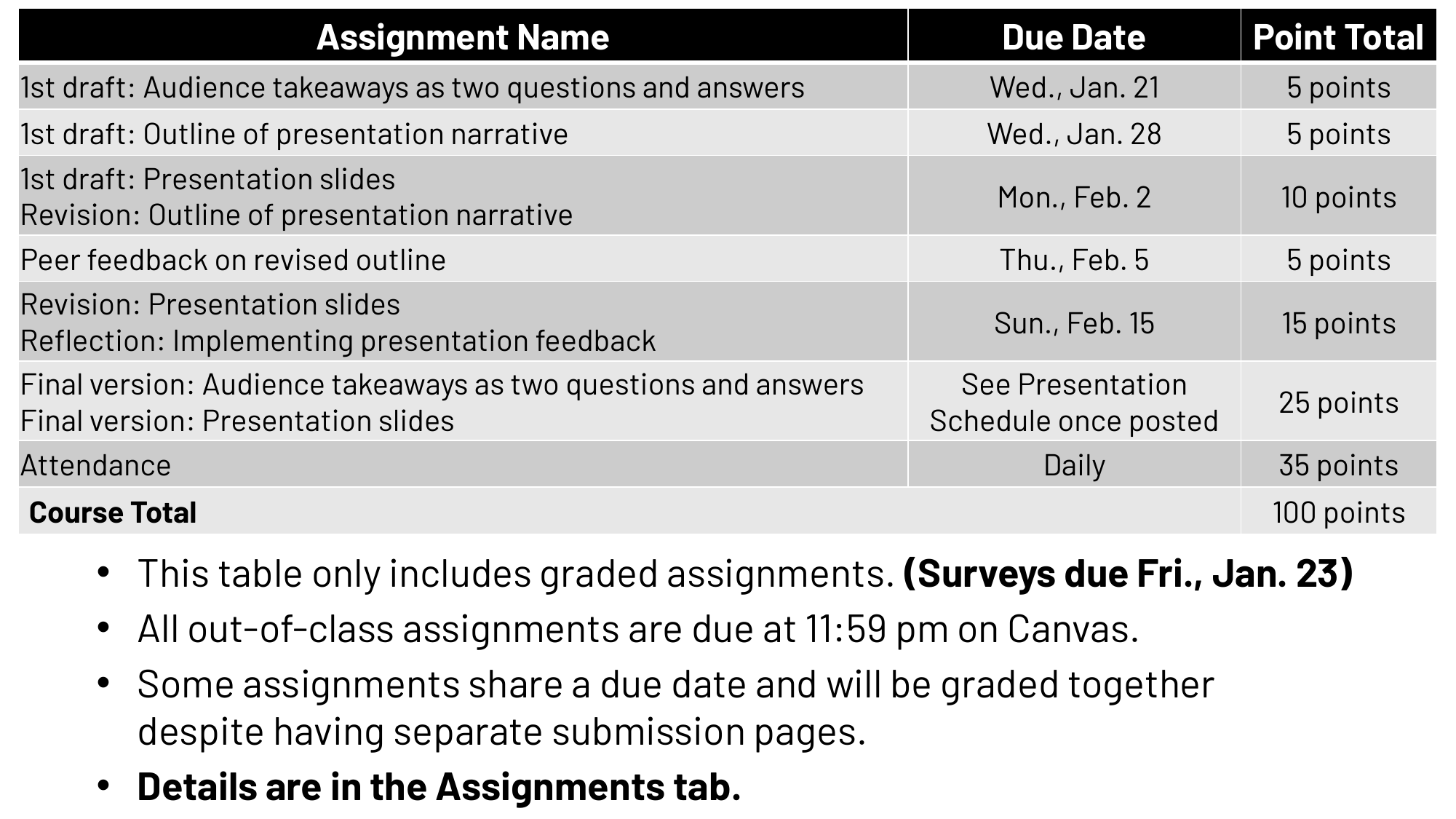

| Assignment Name | Due Date | Point Total |
| --- | --- | --- |
| 1st draft: Audience takeaways as two questions and answers | Wed., Jan. 21 | 5 points |
| 1st draft: Outline of presentation narrative | Wed., Jan. 28 | 5 points |
| 1st draft: Presentation slides Revision: Outline of presentation narrative | Mon., Feb. 2 | 10 points |
| Peer feedback on revised outline | Thu., Feb. 5 | 5 points |
| Revision: Presentation slides Reflection: Implementing presentation feedback | Sun., Feb. 15 | 15 points |
| Final version: Audience takeaways as two questions and answers Final version: Presentation slides | See Presentation Schedule once posted | 25 points |
| Attendance | Daily | 35 points |
| Course Total |  | 100 points |
This table only includes graded assignments. (Surveys due Fri., Jan. 23)
All out-of-class assignments are due at 11:59 pm on Canvas.
Some assignments share a due date and will be graded together
despite having separate submission pages.
Details are in the Assignments tab.